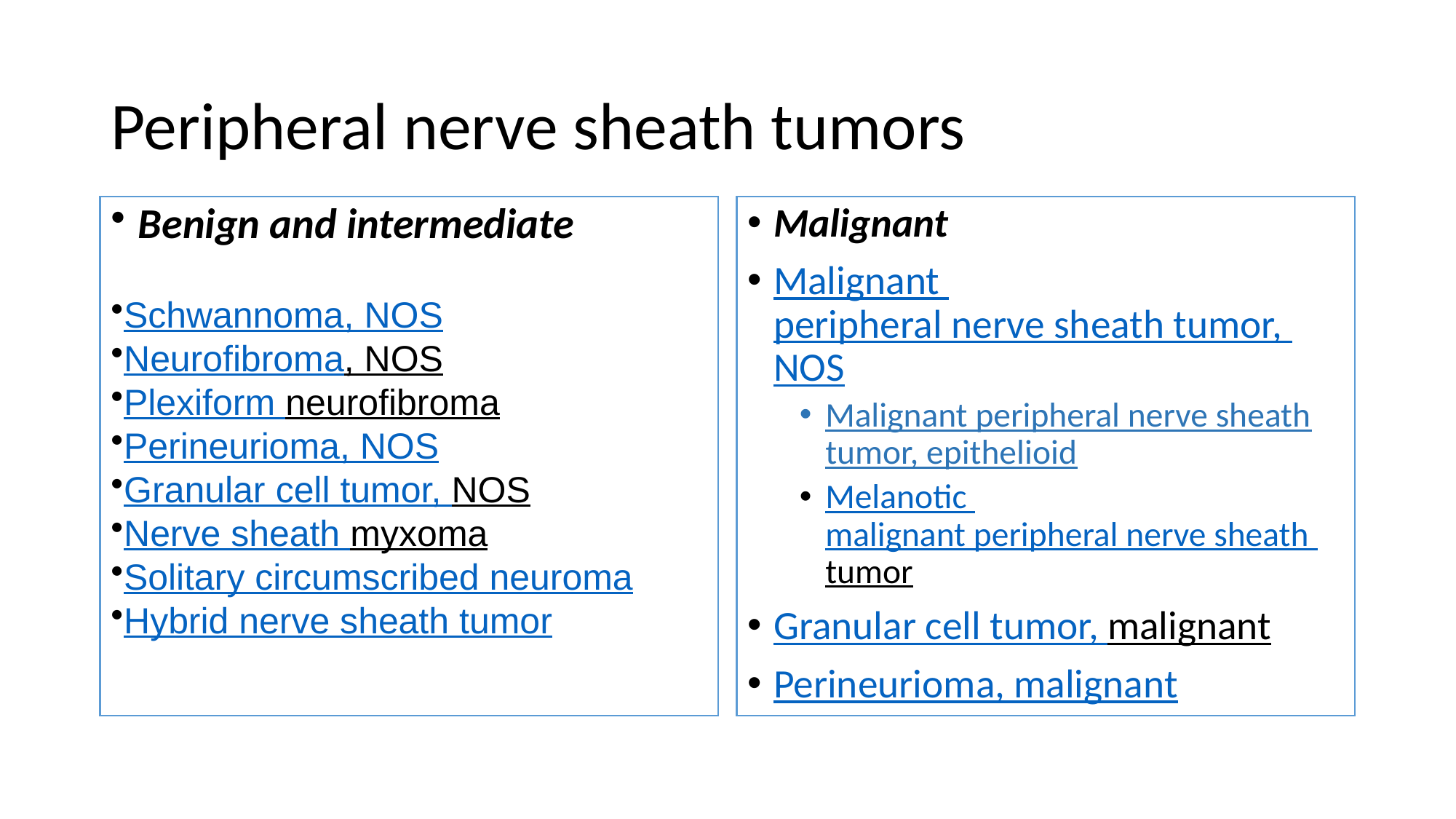

# Peripheral nerve sheath tumors
Malignant
Malignant peripheral nerve sheath tumor, NOS
Malignant peripheral nerve sheath tumor, epithelioid
Melanotic malignant peripheral nerve sheath tumor
Granular cell tumor, malignant
Perineurioma, malignant

Benign and intermediate

Schwannoma, NOS
Neurofibroma, NOS
Plexiform neurofibroma
Perineurioma, NOS
Granular cell tumor, NOS
Nerve sheath myxoma
Solitary circumscribed neuroma
Hybrid nerve sheath tumor